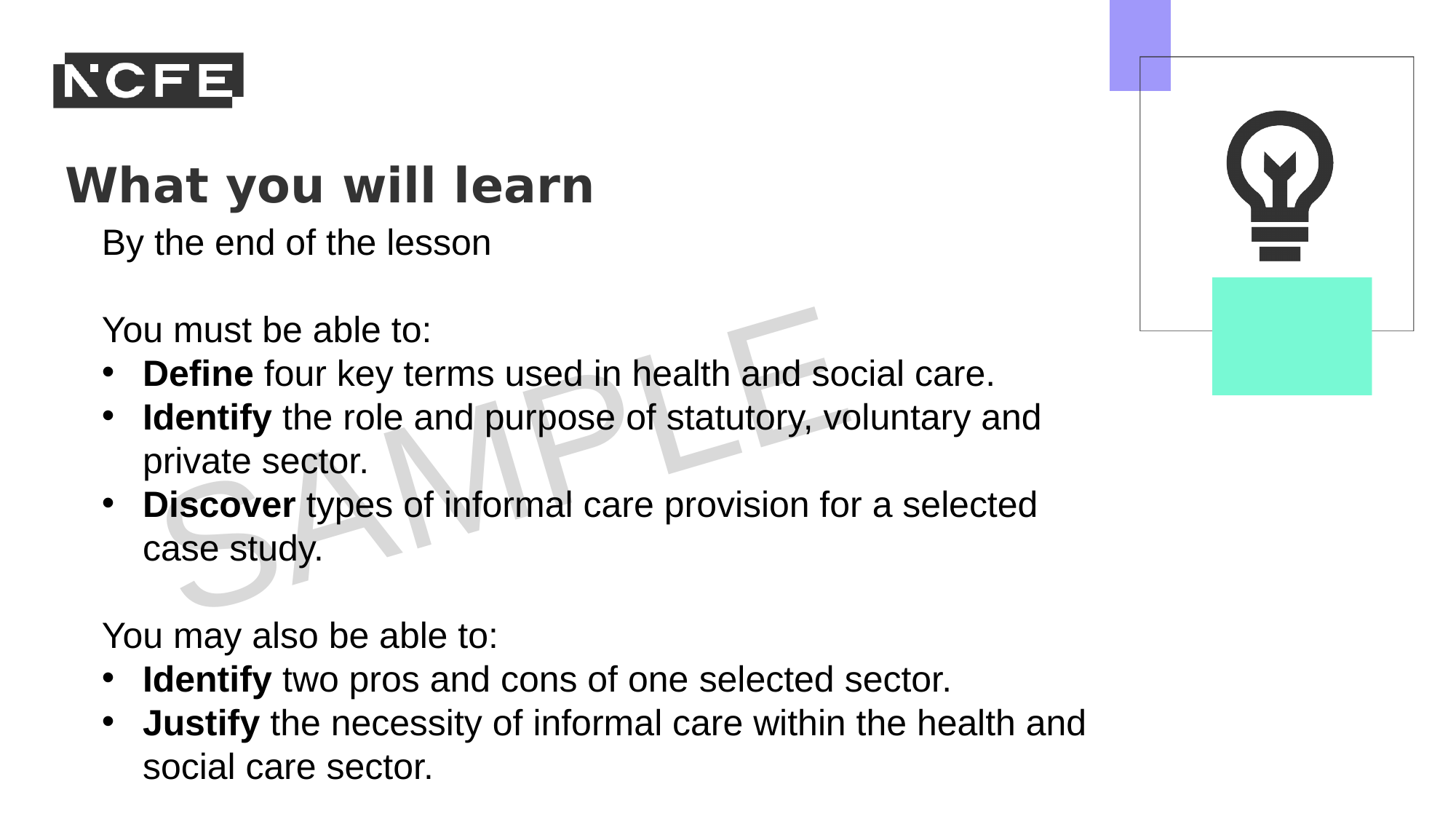

By the end of the lesson

You must be able to:
Define four key terms used in health and social care.
Identify the role and purpose of statutory, voluntary and private sector.
Discover types of informal care provision for a selected case study.

You may also be able to:
Identify two pros and cons of one selected sector.
Justify the necessity of informal care within the health and social care sector.